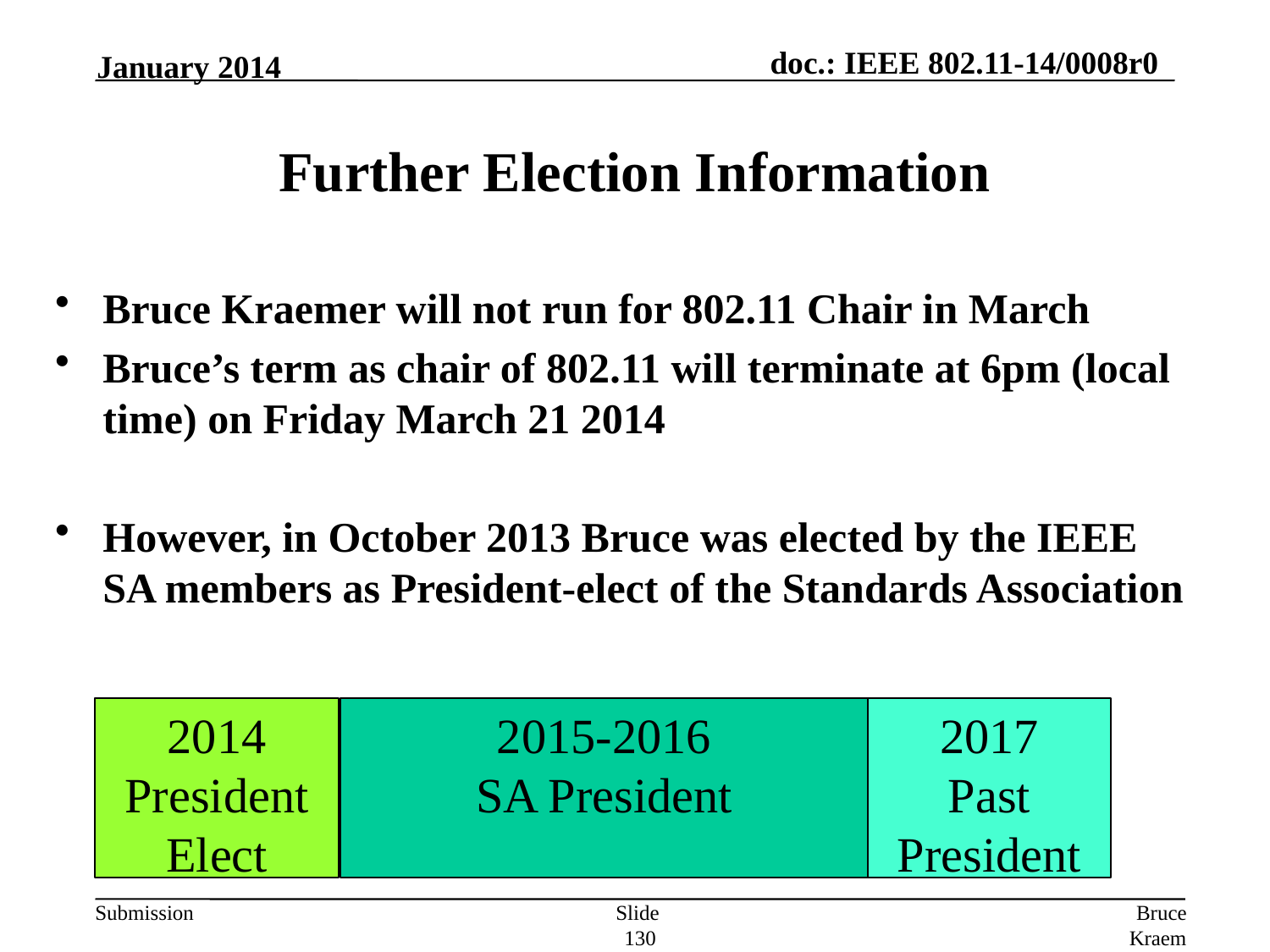

January 2014
# Further Election Information
Bruce Kraemer will not run for 802.11 Chair in March
Bruce’s term as chair of 802.11 will terminate at 6pm (local time) on Friday March 21 2014

However, in October 2013 Bruce was elected by the IEEE SA members as President-elect of the Standards Association
2014
President Elect
2015-2016
SA President
2017
Past President
Slide 130
Bruce Kraemer, Marvell